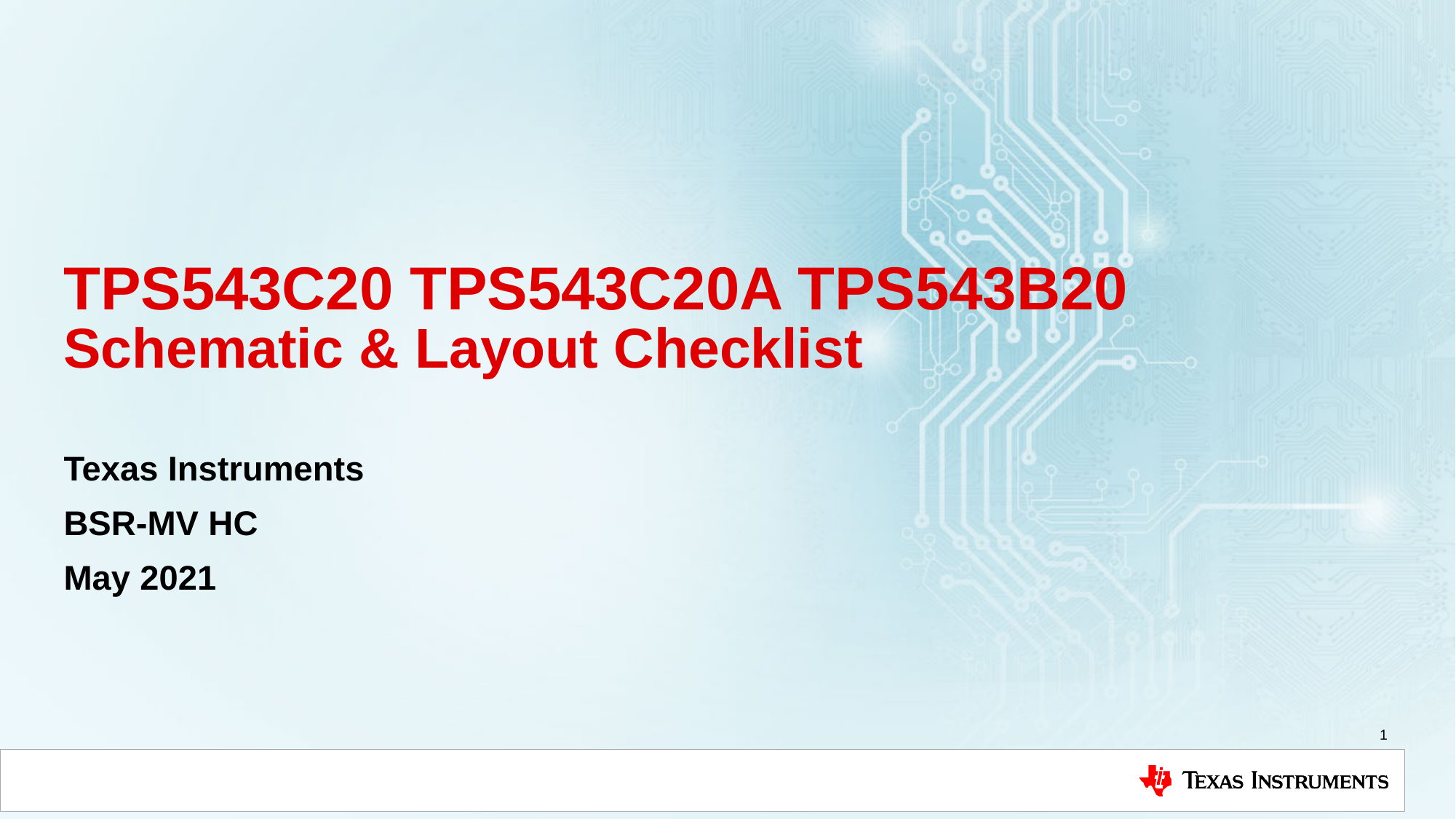

# TPS543C20 TPS543C20A TPS543B20 Schematic & Layout Checklist
Texas Instruments
BSR-MV HC
May 2021
1